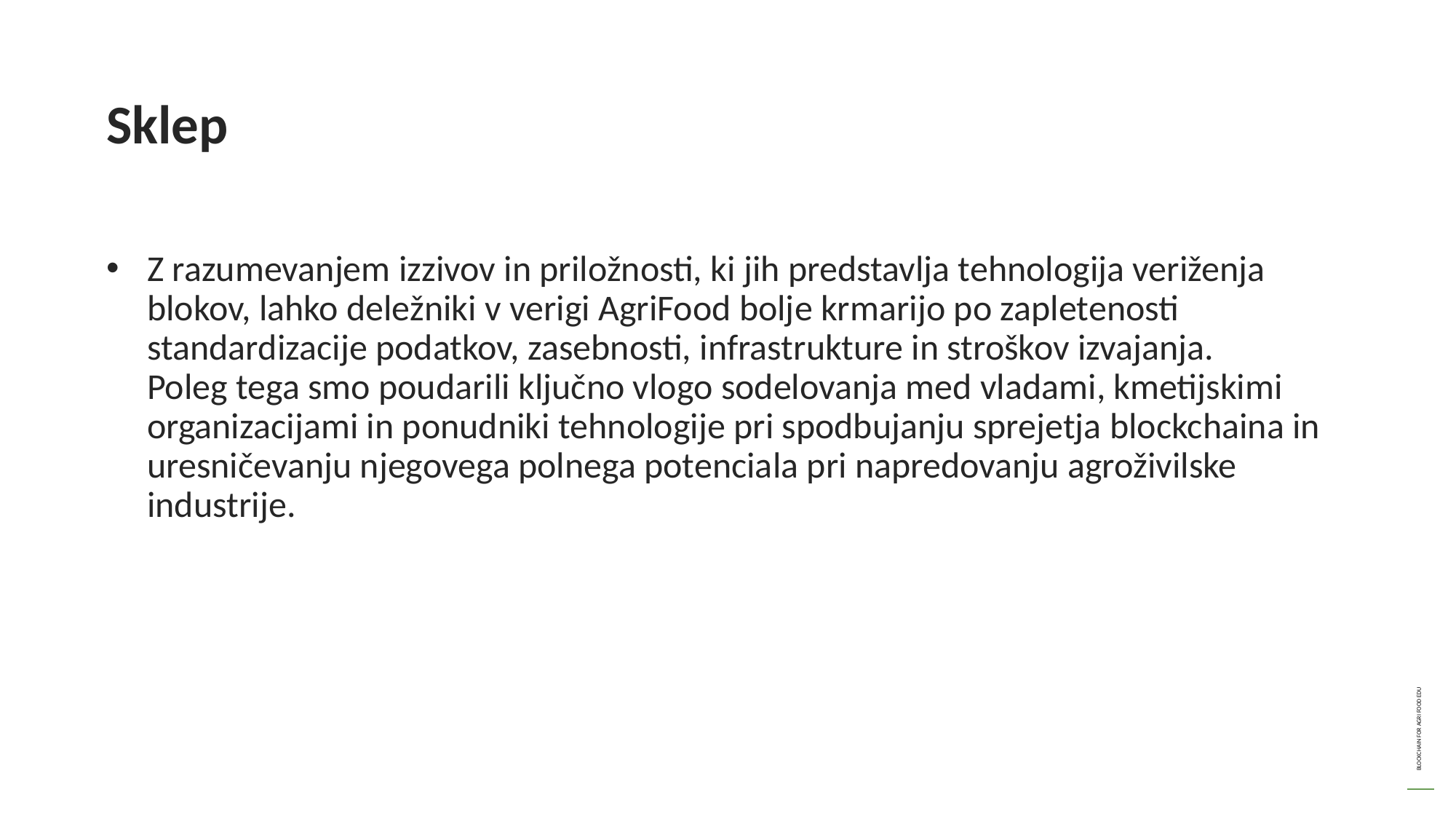

Sklep
Z razumevanjem izzivov in priložnosti, ki jih predstavlja tehnologija veriženja blokov, lahko deležniki v verigi AgriFood bolje krmarijo po zapletenosti standardizacije podatkov, zasebnosti, infrastrukture in stroškov izvajanja.
Poleg tega smo poudarili ključno vlogo sodelovanja med vladami, kmetijskimi organizacijami in ponudniki tehnologije pri spodbujanju sprejetja blockchaina in uresničevanju njegovega polnega potenciala pri napredovanju agroživilske industrije.